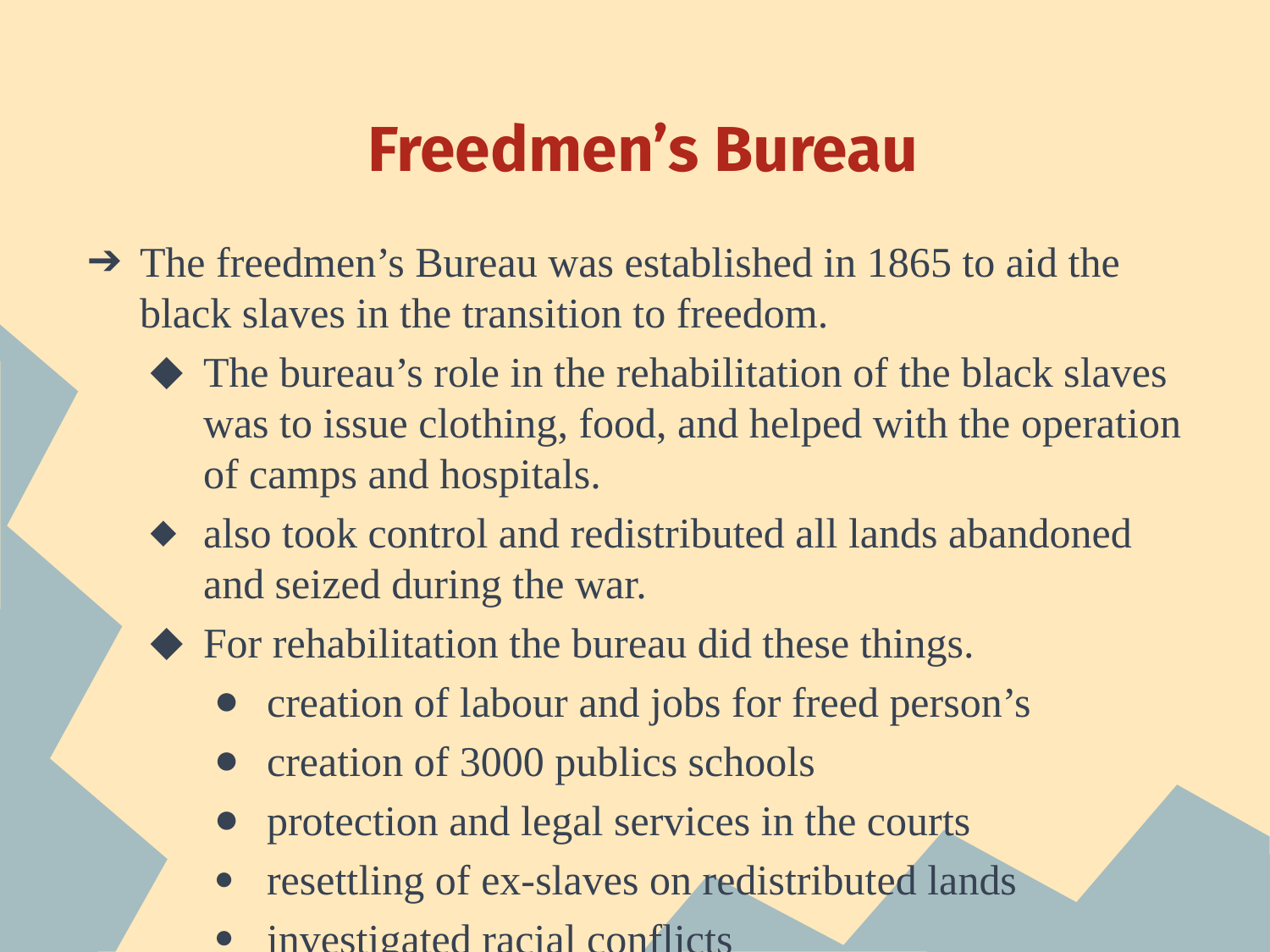

# Freedmen’s Bureau
The freedmen’s Bureau was established in 1865 to aid the black slaves in the transition to freedom.
The bureau’s role in the rehabilitation of the black slaves was to issue clothing, food, and helped with the operation of camps and hospitals.
also took control and redistributed all lands abandoned and seized during the war.
For rehabilitation the bureau did these things.
creation of labour and jobs for freed person’s
creation of 3000 publics schools
protection and legal services in the courts
resettling of ex-slaves on redistributed lands
investigated racial conflicts